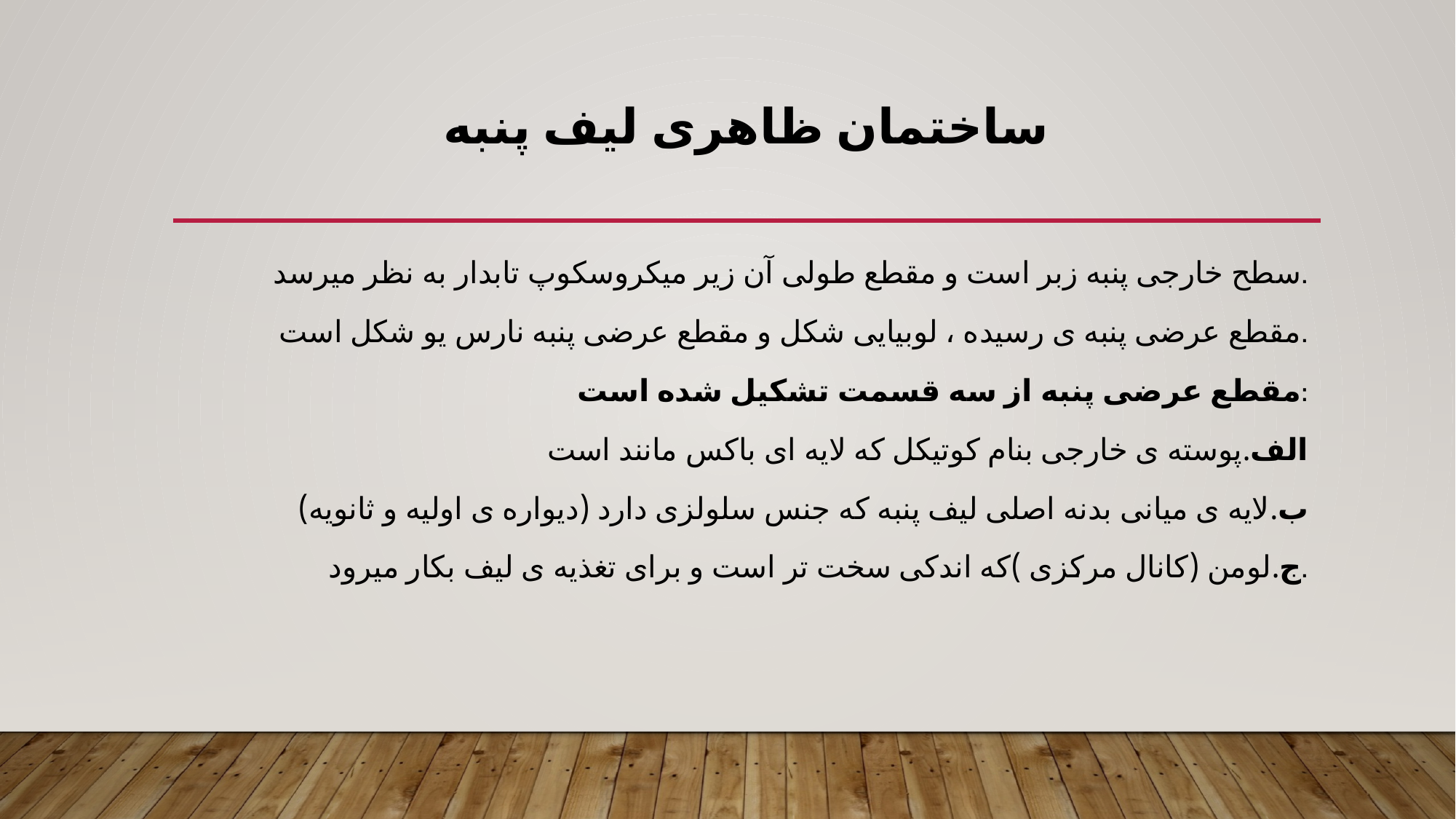

# ساختمان ظاهری لیف پنبه
سطح خارجی پنبه زبر است و مقطع طولی آن زیر میکروسکوپ تابدار به نظر میرسد.
مقطع عرضی پنبه ی رسیده ، لوبیایی شکل و مقطع عرضی پنبه نارس یو شکل است.
مقطع عرضی پنبه از سه قسمت تشکیل شده است:
الف.پوسته ی خارجی بنام کوتیکل که لایه ای باکس مانند است
ب.لایه ی میانی بدنه اصلی لیف پنبه که جنس سلولزی دارد (دیواره ی اولیه و ثانویه)
ج.لومن (کانال مرکزی )که اندکی سخت تر است و برای تغذیه ی لیف بکار میرود.